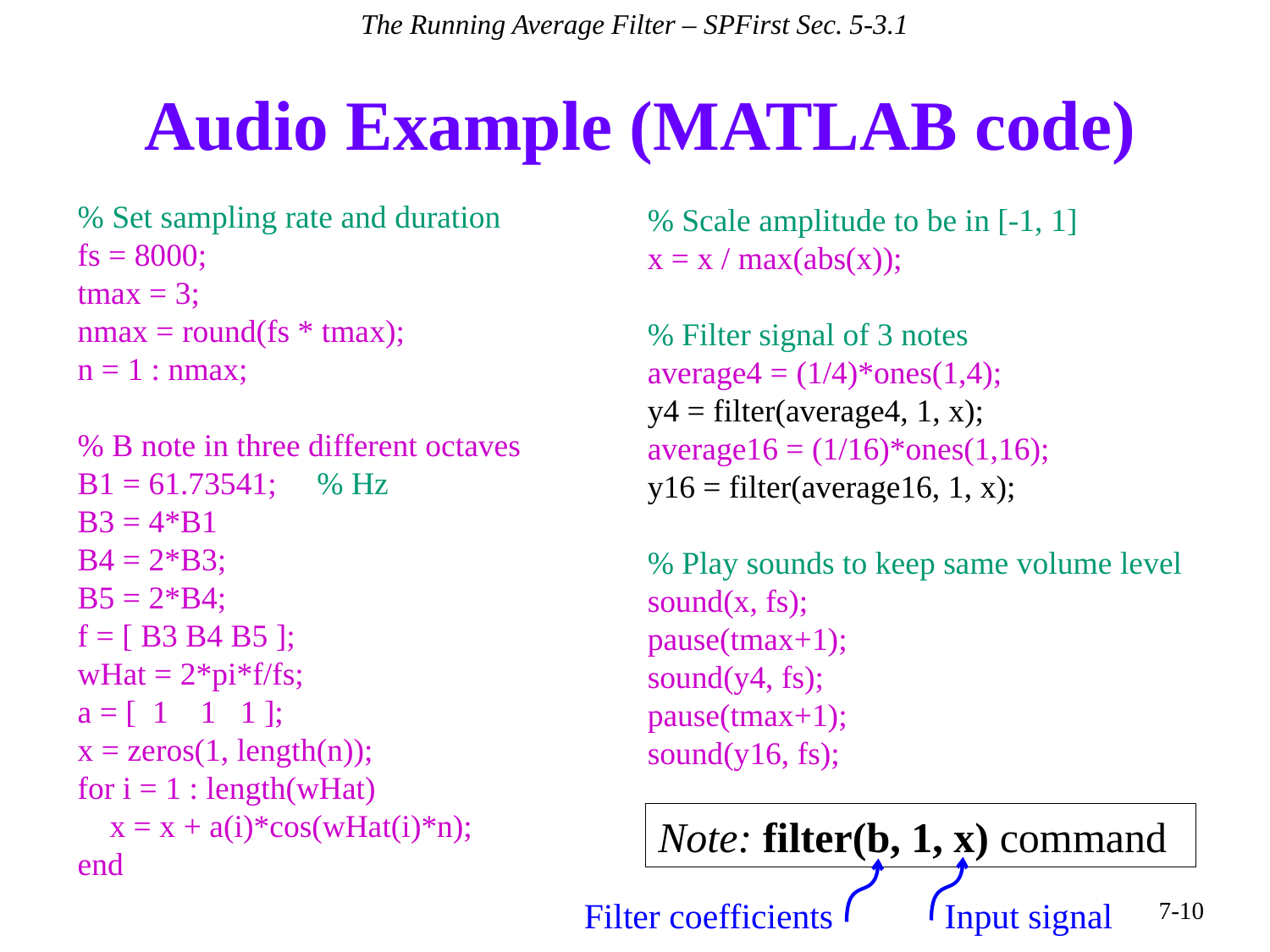

The Running Average Filter – SPFirst Sec. 5-3.1
# Audio Example (MATLAB code)
% Set sampling rate and duration
fs = 8000;
tmax = 3;
nmax = round(fs * tmax);
n = 1 : nmax;

% B note in three different octaves
B1 = 61.73541;     % Hz
B3 = 4*B1
B4 = 2*B3;
B5 = 2*B4;
f = [ B3 B4 B5 ];
wHat = 2*pi*f/fs;
a = [  1    1   1 ];
x = zeros(1, length(n));
for i = 1 : length(wHat)
    x = x + a(i)*cos(wHat(i)*n);
end
% Scale amplitude to be in [-1, 1]
x = x / max(abs(x));

% Filter signal of 3 notes
average4 = (1/4)*ones(1,4);
y4 = filter(average4, 1, x);
average16 = (1/16)*ones(1,16);
y16 = filter(average16, 1, x);

% Play sounds to keep same volume level
sound(x, fs);
pause(tmax+1);
sound(y4, fs);
pause(tmax+1);
sound(y16, fs);
Note: filter(b, 1, x) command
Input signal
Filter coefficients
7-10